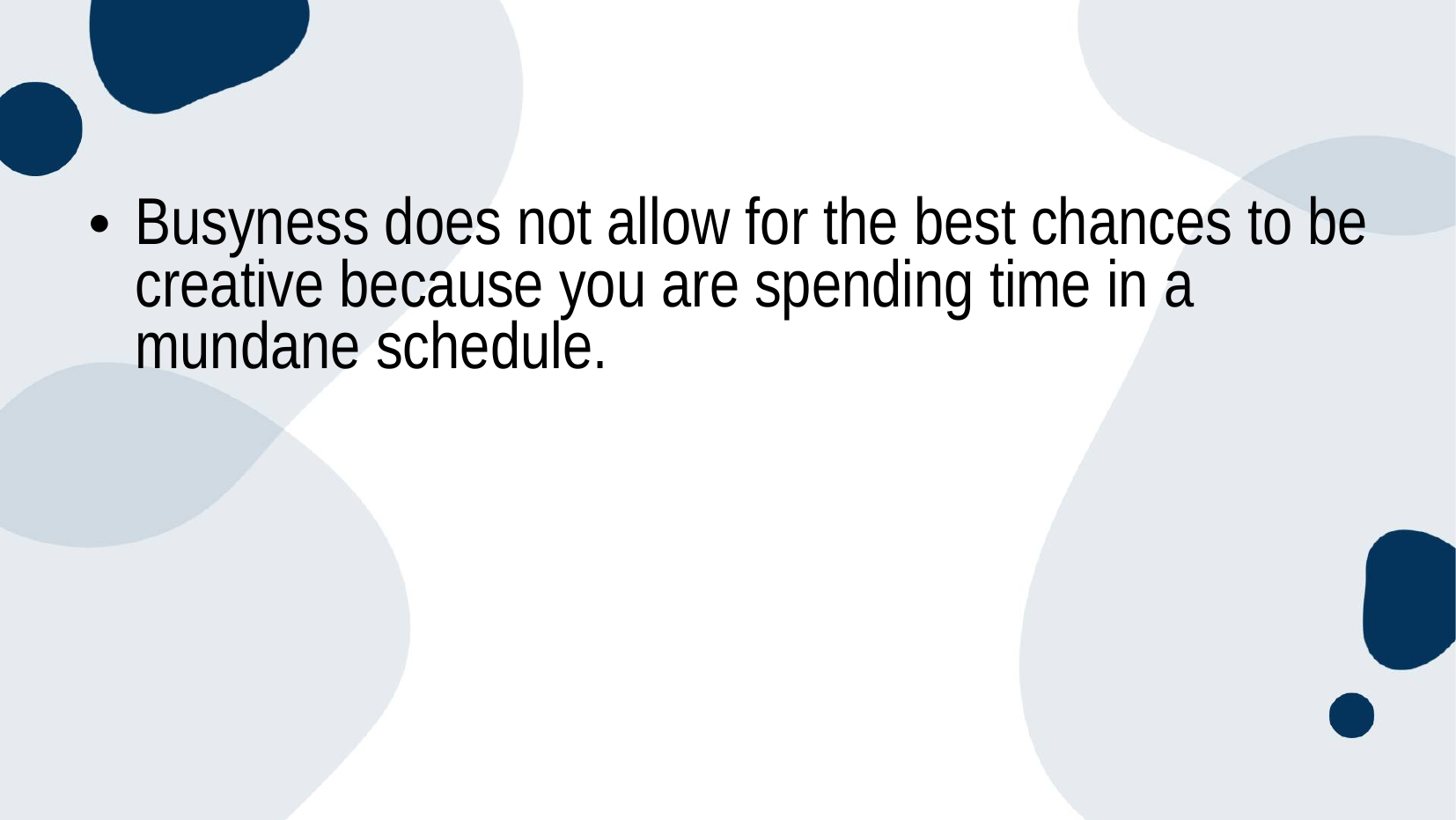

Busyness does not allow for the best chances to be creative because you are spending time in a mundane schedule.